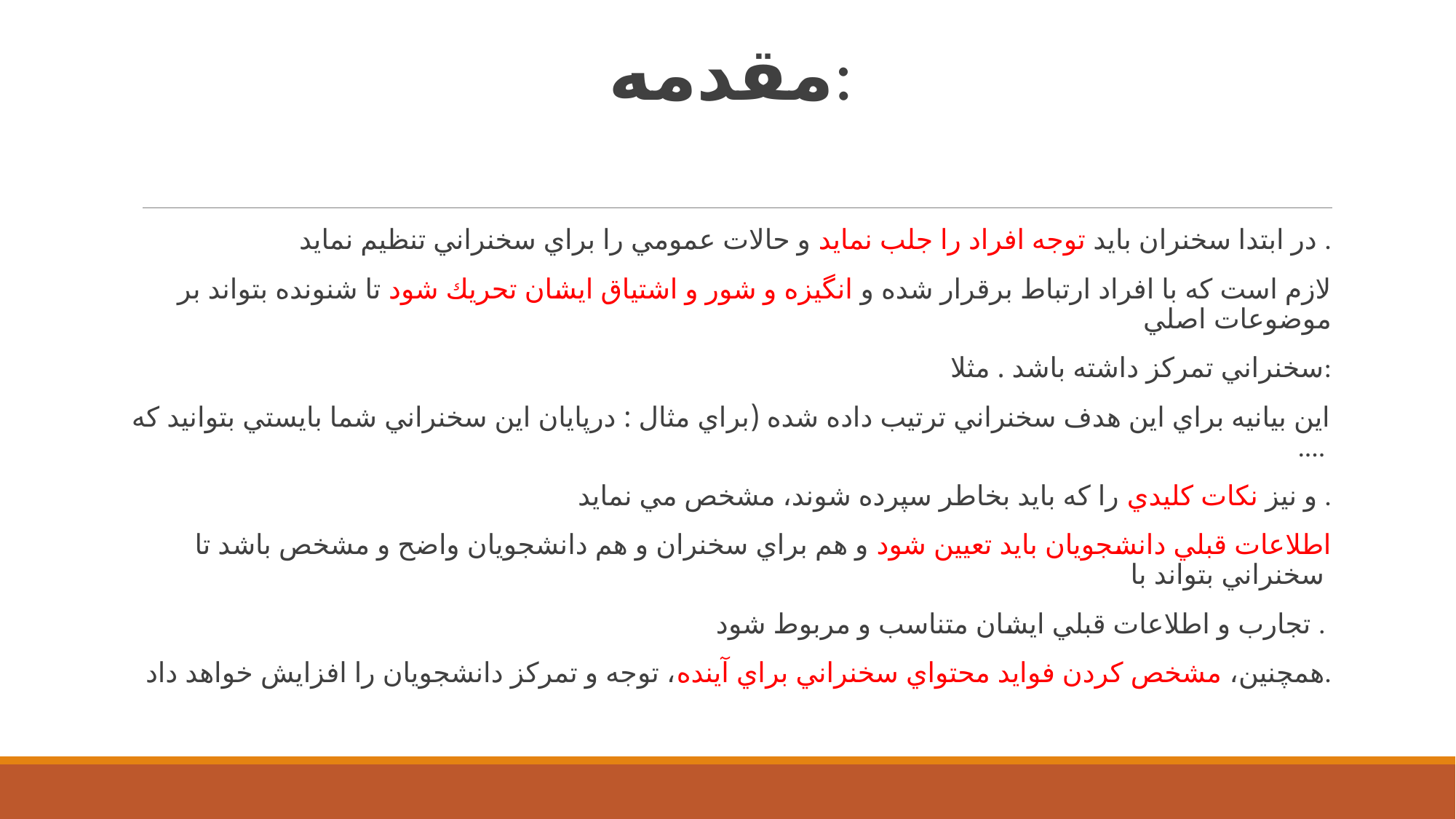

# مقدمه:
در ابتدا سخنران بايد توجه افراد را جلب نمايد و حالات عمومي را براي سخنراني تنظیم نمايد .
لازم است كه با افراد ارتباط برقرار شده و انگيزه و شور و اشتياق ايشان تحريك شود تا شنونده بتواند بر موضوعات اصلي
 سخنراني تمركز داشته باشد . مثلا:
اين بيانيه براي این هدف سخنراني ترتيب داده شده (براي مثال : درپايان اين سخنراني شما بايستي بتوانيد كه ....
 و نيز نكات كليدي را كه بايد بخاطر سپرده شوند، مشخص مي نمايد .
اطلاعات قبلي دانشجويان بايد تعيين شود و هم براي سخنران و هم دانشجويان واضح و مشخص باشد تا سخنراني بتواند با
تجارب و اطلاعات قبلي ايشان متناسب و مربوط شود .
همچنين، مشخص كردن فوايد محتواي سخنراني براي آينده، توجه و تمركز دانشجويان را افزايش خواهد داد.